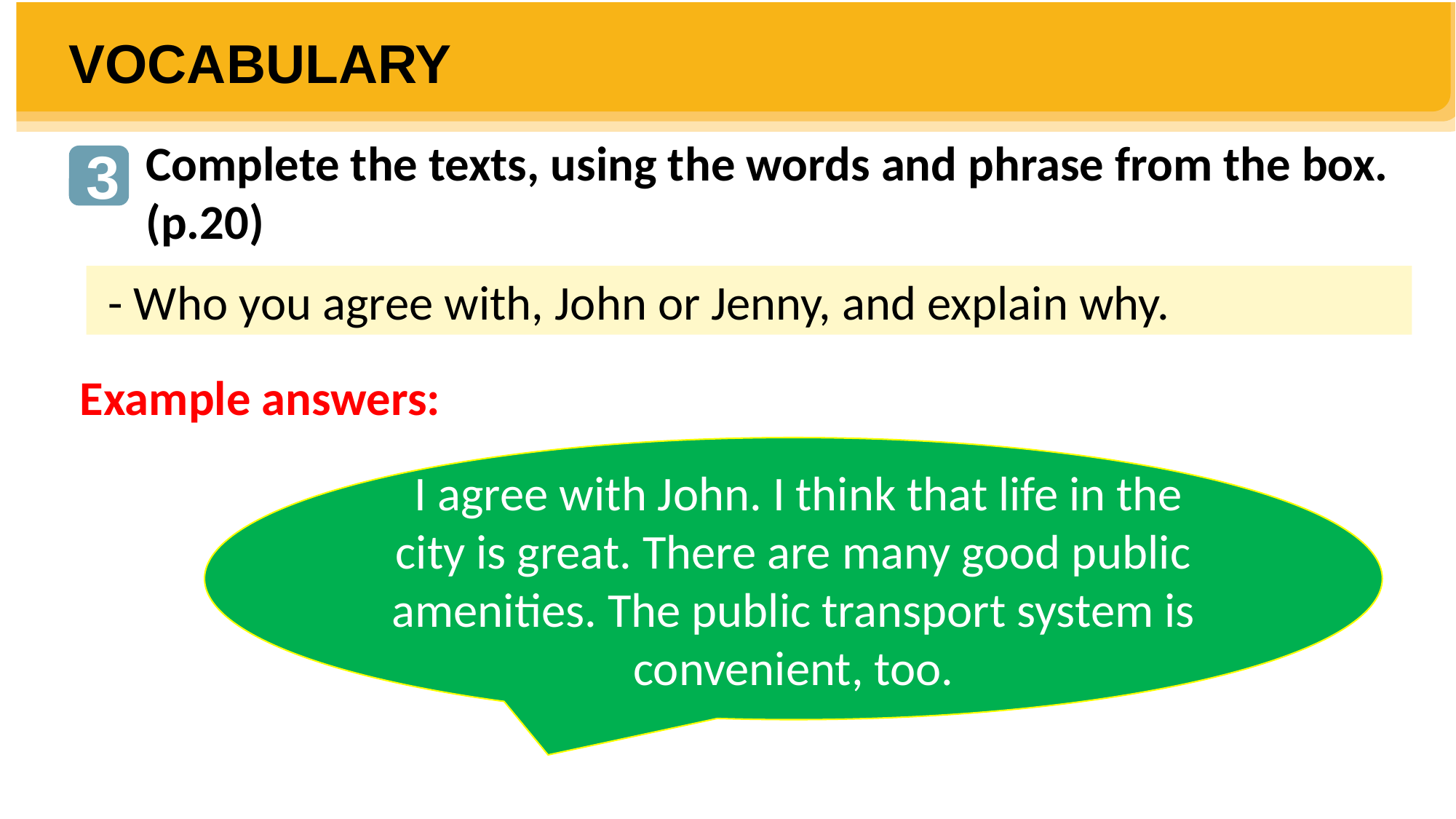

VOCABULARY
Complete the texts, using the words and phrase from the box. (p.20)
3

 - Who you agree with, John or Jenny, and explain why.
Example answers:
 I agree with John. I think that life in the city is great. There are many good public amenities. The public transport system is convenient, too.